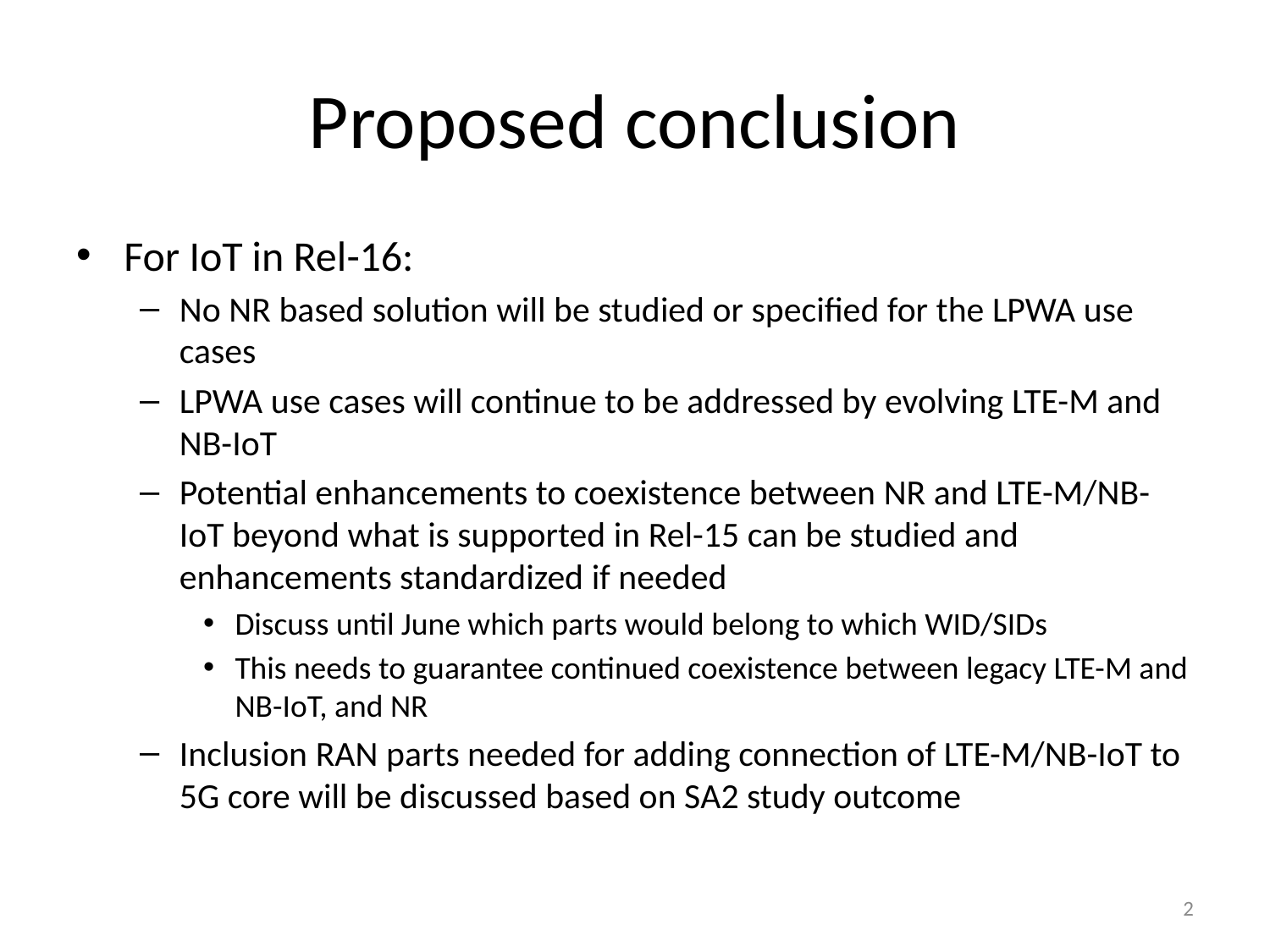

# Proposed conclusion
For IoT in Rel-16:
No NR based solution will be studied or specified for the LPWA use cases
LPWA use cases will continue to be addressed by evolving LTE-M and NB-IoT
Potential enhancements to coexistence between NR and LTE-M/NB-IoT beyond what is supported in Rel-15 can be studied and enhancements standardized if needed
Discuss until June which parts would belong to which WID/SIDs
This needs to guarantee continued coexistence between legacy LTE-M and NB-IoT, and NR
Inclusion RAN parts needed for adding connection of LTE-M/NB-IoT to 5G core will be discussed based on SA2 study outcome
2